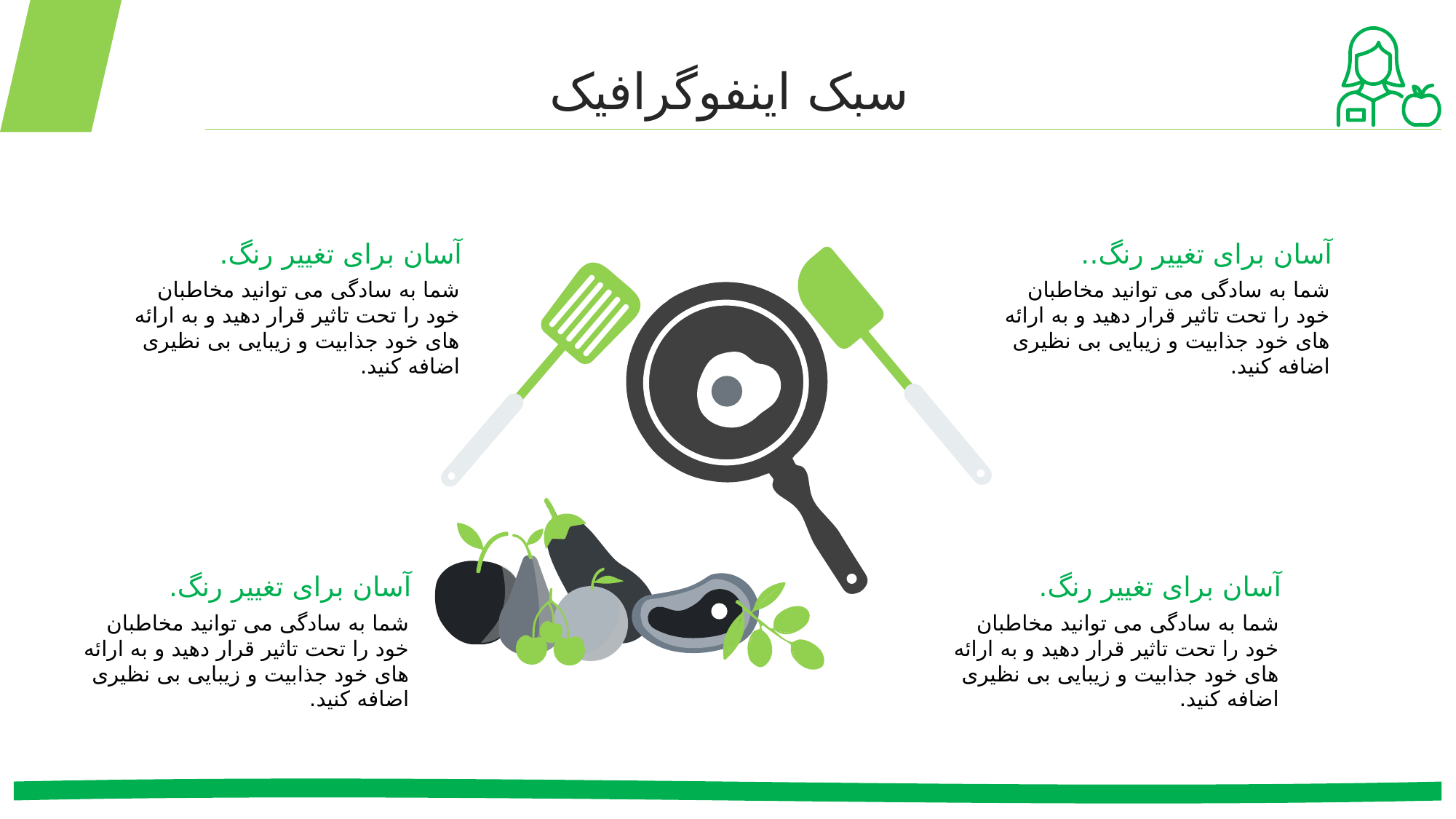

سبک اینفوگرافیک
آسان برای تغییر رنگ.
شما به سادگی می توانید مخاطبان خود را تحت تاثیر قرار دهید و به ارائه های خود جذابیت و زیبایی بی نظیری اضافه کنید.
آسان برای تغییر رنگ..
شما به سادگی می توانید مخاطبان خود را تحت تاثیر قرار دهید و به ارائه های خود جذابیت و زیبایی بی نظیری اضافه کنید.

آسان برای تغییر رنگ.
شما به سادگی می توانید مخاطبان خود را تحت تاثیر قرار دهید و به ارائه های خود جذابیت و زیبایی بی نظیری اضافه کنید.
آسان برای تغییر رنگ.
شما به سادگی می توانید مخاطبان خود را تحت تاثیر قرار دهید و به ارائه های خود جذابیت و زیبایی بی نظیری اضافه کنید.